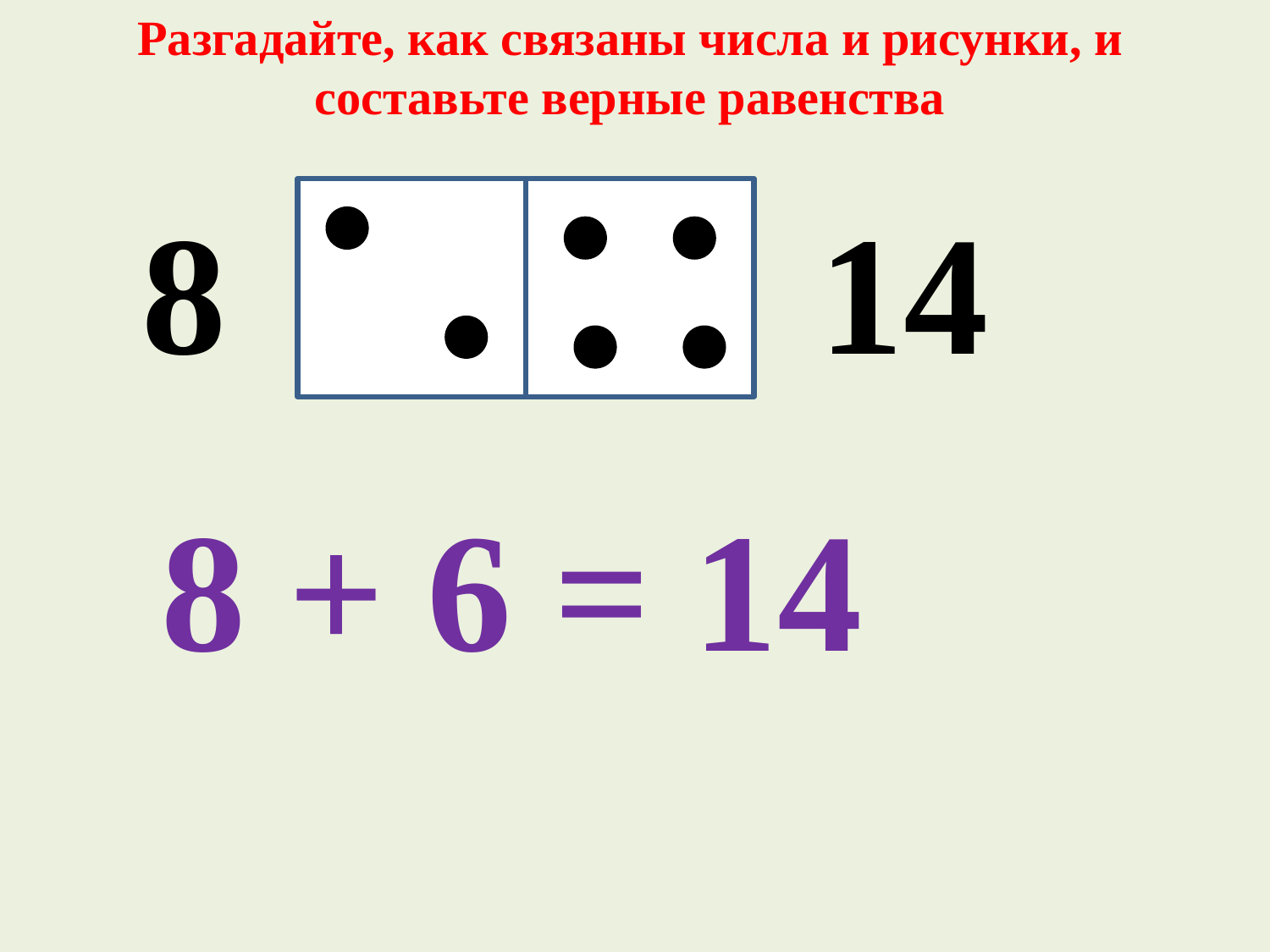

Разгадайте, как связаны числа и рисунки, и составьте верные равенства
8              14

8 + 6 = 14